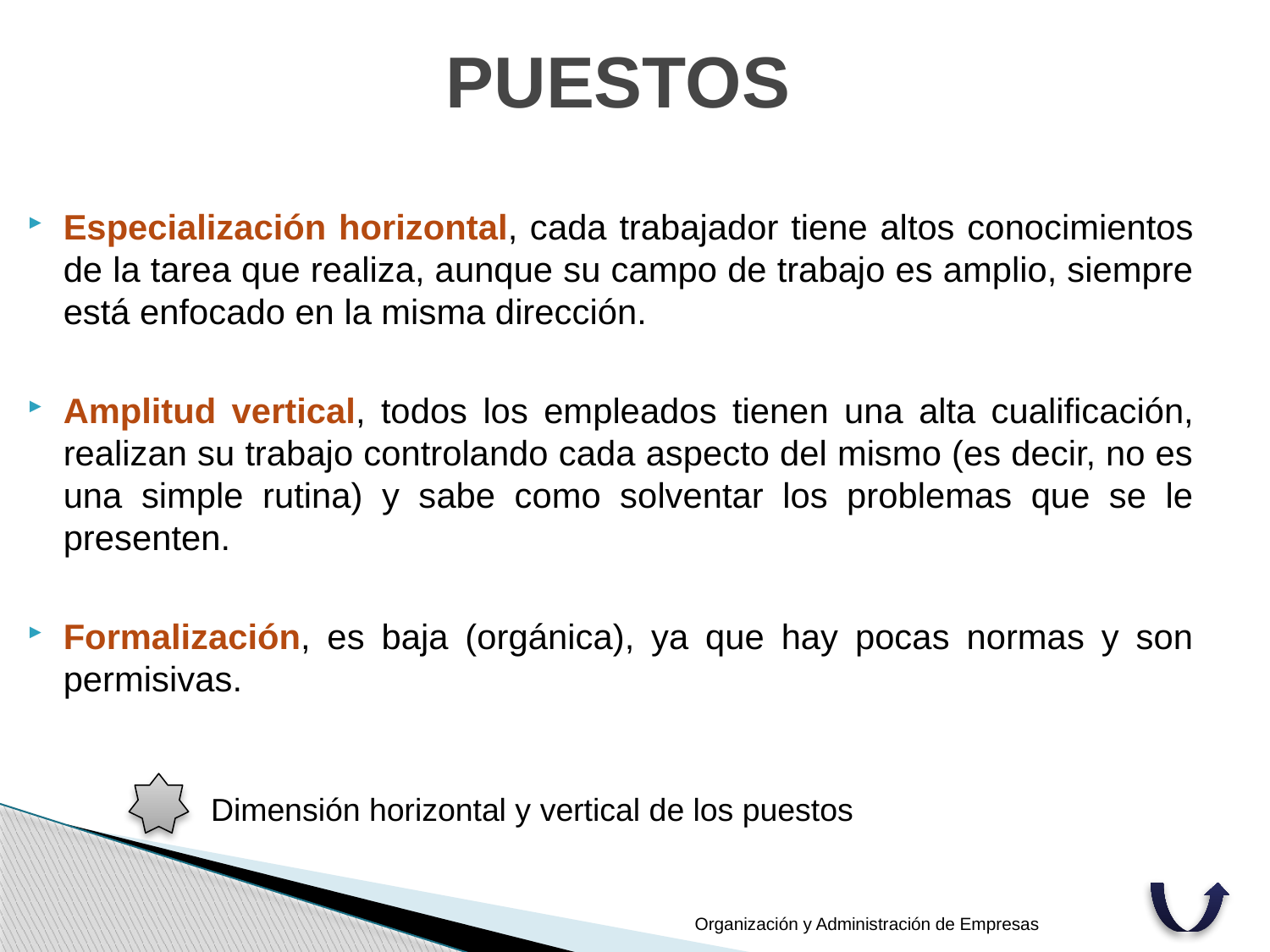

# PUESTOS

Especialización horizontal, cada trabajador tiene altos conocimientos de la tarea que realiza, aunque su campo de trabajo es amplio, siempre está enfocado en la misma dirección.

Amplitud vertical, todos los empleados tienen una alta cualificación, realizan su trabajo controlando cada aspecto del mismo (es decir, no es una simple rutina) y sabe como solventar los problemas que se le presenten.

Formalización, es baja (orgánica), ya que hay pocas normas y son permisivas.

Dimensión horizontal y vertical de los puestos

Organización y Administración de Empresas